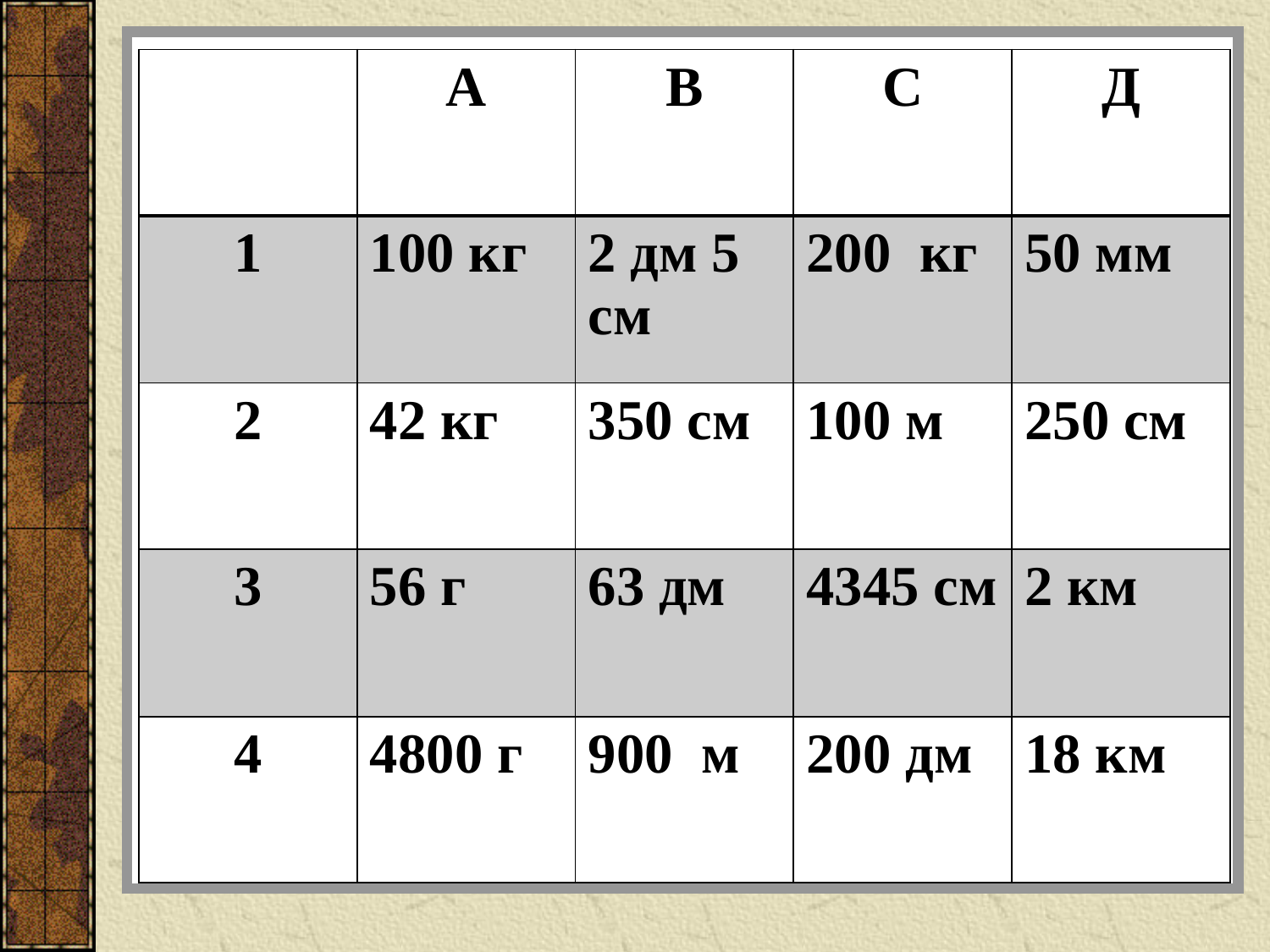

|  | А | В | С | Д |
| --- | --- | --- | --- | --- |
| 1 | 100 кг | 2 дм 5 см | 200 кг | 50 мм |
| 2 | 42 кг | 350 см | 100 м | 250 см |
| 3 | 56 г | 63 дм | 4345 см | 2 км |
| 4 | 4800 г | 900 м | 200 дм | 18 км |